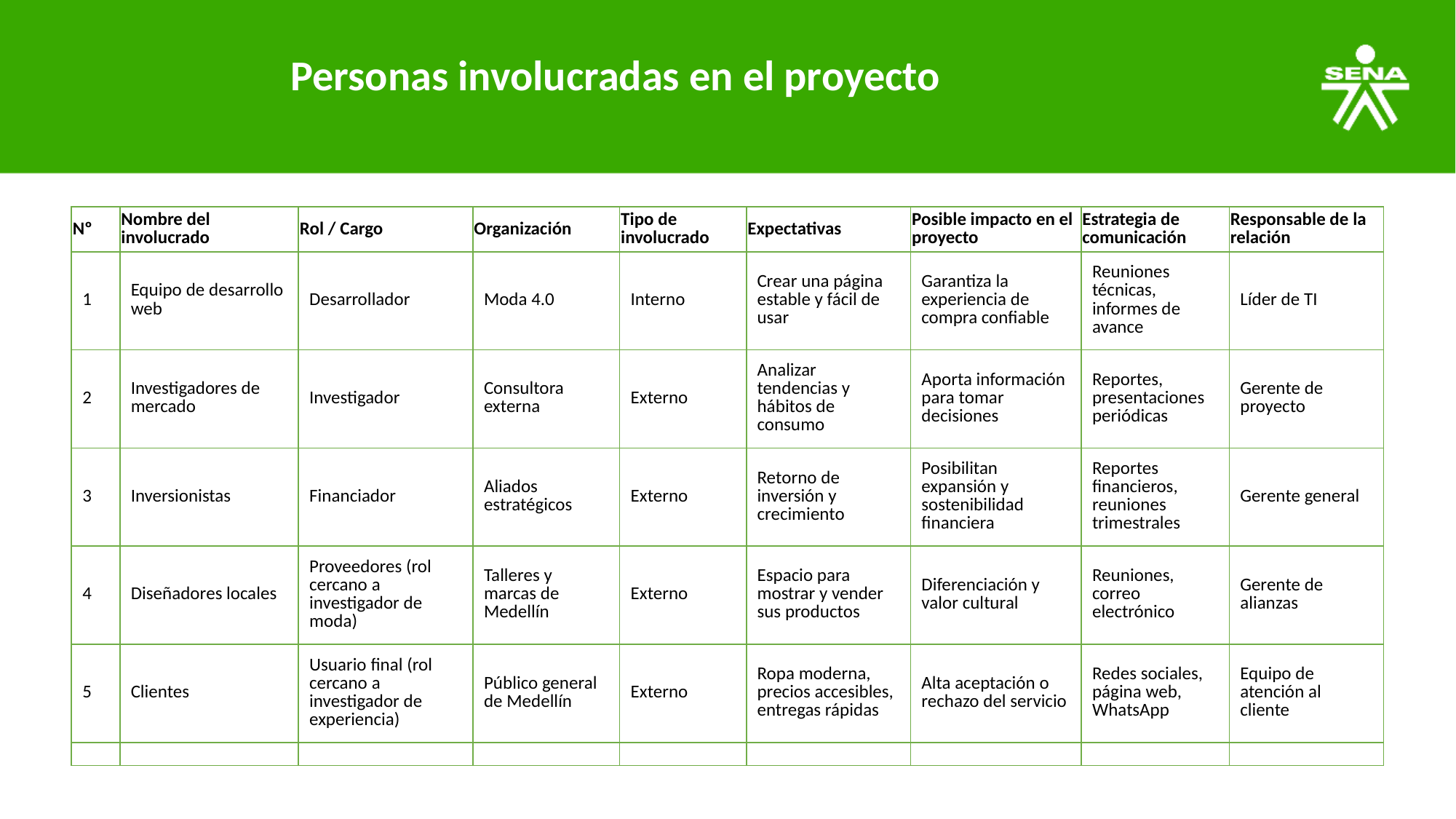

Personas involucradas en el proyecto
| Nº | Nombre del involucrado | Rol / Cargo | Organización | Tipo de involucrado | Expectativas | Posible impacto en el proyecto | Estrategia de comunicación | Responsable de la relación |
| --- | --- | --- | --- | --- | --- | --- | --- | --- |
| 1 | Equipo de desarrollo web | Desarrollador | Moda 4.0 | Interno | Crear una página estable y fácil de usar | Garantiza la experiencia de compra confiable | Reuniones técnicas, informes de avance | Líder de TI |
| 2 | Investigadores de mercado | Investigador | Consultora externa | Externo | Analizar tendencias y hábitos de consumo | Aporta información para tomar decisiones | Reportes, presentaciones periódicas | Gerente de proyecto |
| 3 | Inversionistas | Financiador | Aliados estratégicos | Externo | Retorno de inversión y crecimiento | Posibilitan expansión y sostenibilidad financiera | Reportes financieros, reuniones trimestrales | Gerente general |
| 4 | Diseñadores locales | Proveedores (rol cercano a investigador de moda) | Talleres y marcas de Medellín | Externo | Espacio para mostrar y vender sus productos | Diferenciación y valor cultural | Reuniones, correo electrónico | Gerente de alianzas |
| 5 | Clientes | Usuario final (rol cercano a investigador de experiencia) | Público general de Medellín | Externo | Ropa moderna, precios accesibles, entregas rápidas | Alta aceptación o rechazo del servicio | Redes sociales, página web, WhatsApp | Equipo de atención al cliente |
|  |  |  |  |  |  |  |  |  |